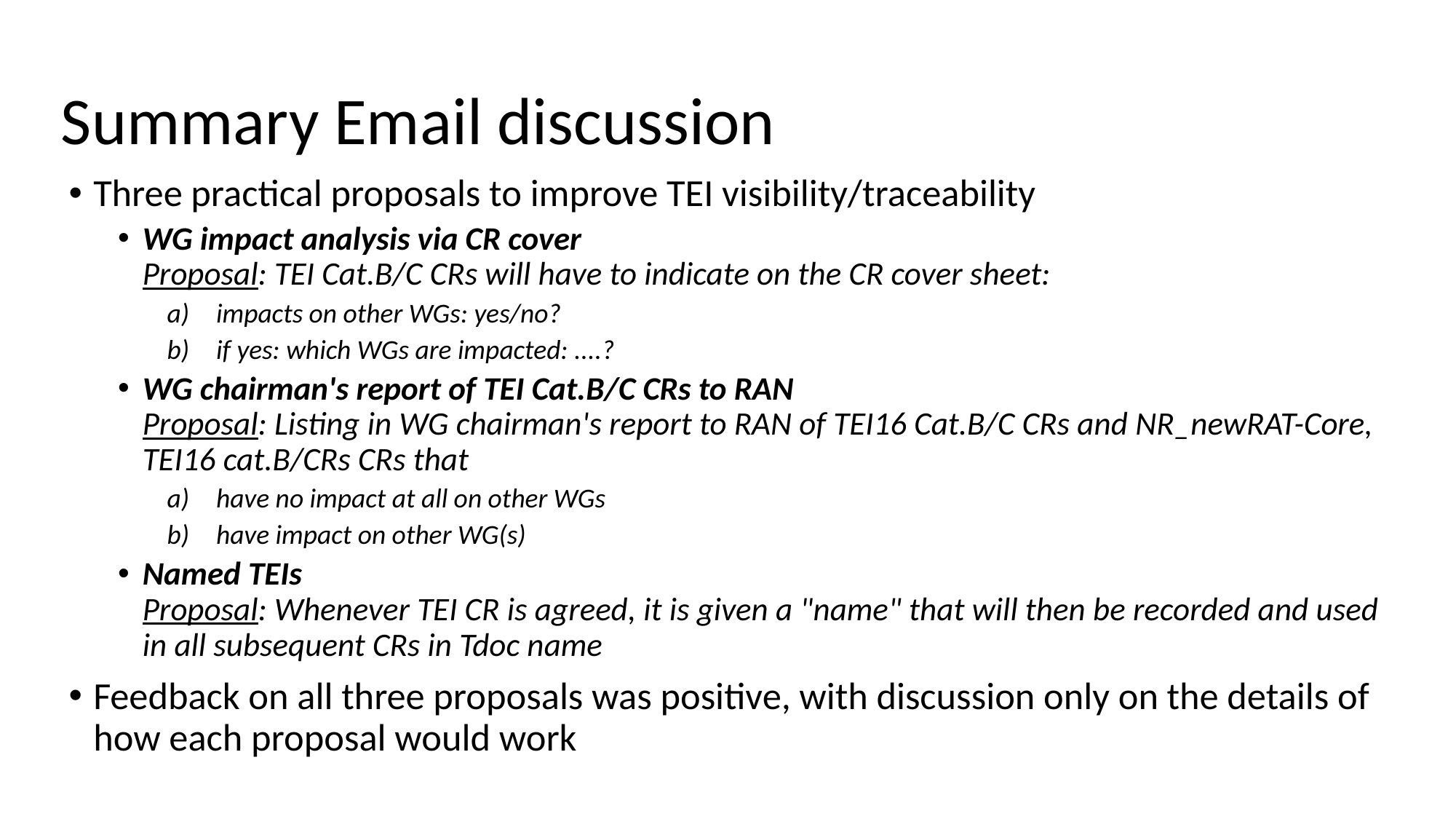

# Summary Email discussion
Three practical proposals to improve TEI visibility/traceability
WG impact analysis via CR cover
Proposal: TEI Cat.B/C CRs will have to indicate on the CR cover sheet:
impacts on other WGs: yes/no?
if yes: which WGs are impacted: ....?
WG chairman's report of TEI Cat.B/C CRs to RAN
Proposal: Listing in WG chairman's report to RAN of TEI16 Cat.B/C CRs and NR_newRAT-Core, TEI16 cat.B/CRs CRs that
have no impact at all on other WGs
have impact on other WG(s)
Named TEIs
Proposal: Whenever TEI CR is agreed, it is given a "name" that will then be recorded and used in all subsequent CRs in Tdoc name
Feedback on all three proposals was positive, with discussion only on the details of how each proposal would work